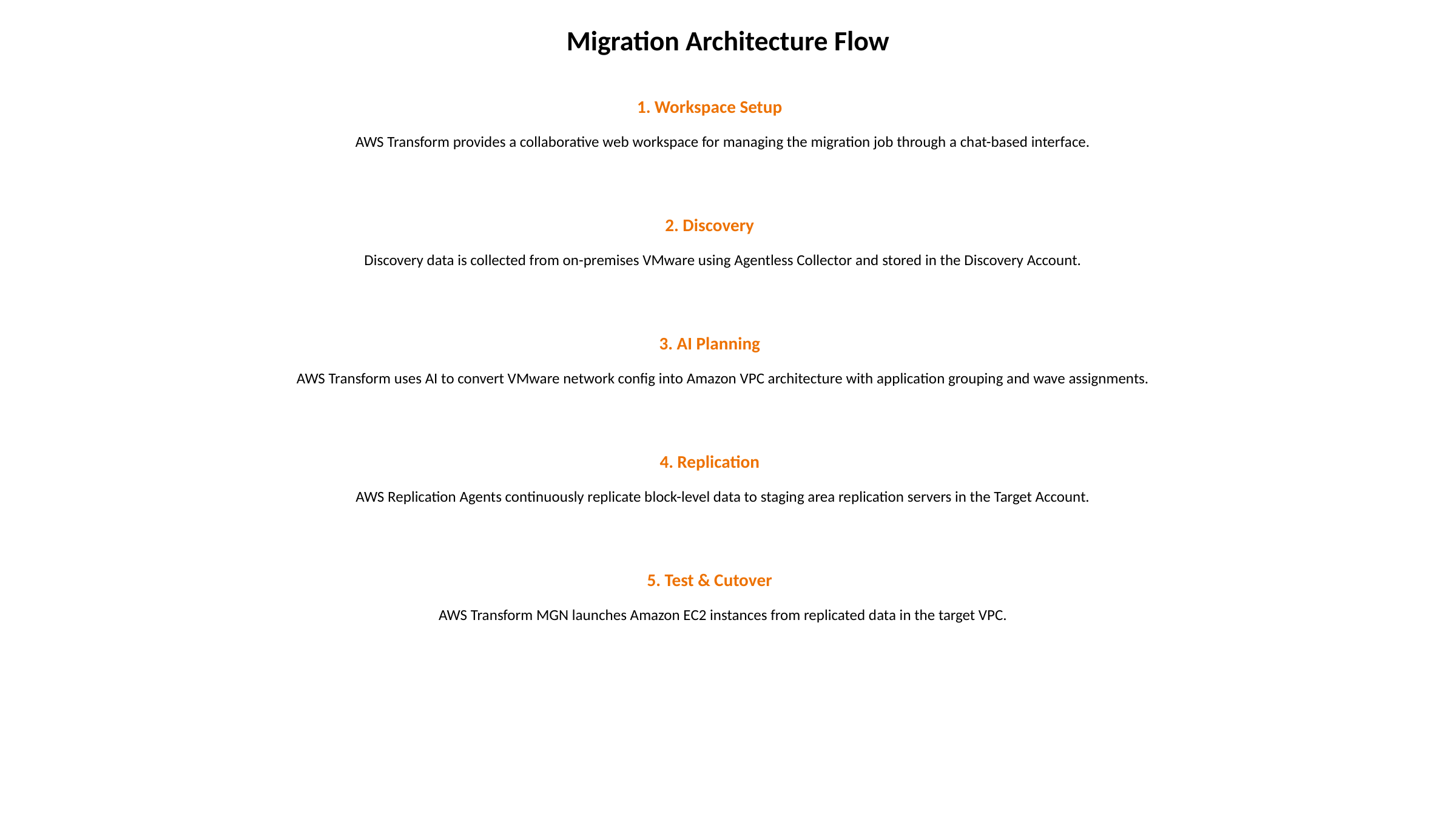

Migration Architecture Flow
1. Workspace Setup
AWS Transform provides a collaborative web workspace for managing the migration job through a chat-based interface.
2. Discovery
Discovery data is collected from on-premises VMware using Agentless Collector and stored in the Discovery Account.
3. AI Planning
AWS Transform uses AI to convert VMware network config into Amazon VPC architecture with application grouping and wave assignments.
4. Replication
AWS Replication Agents continuously replicate block-level data to staging area replication servers in the Target Account.
5. Test & Cutover
AWS Transform MGN launches Amazon EC2 instances from replicated data in the target VPC.